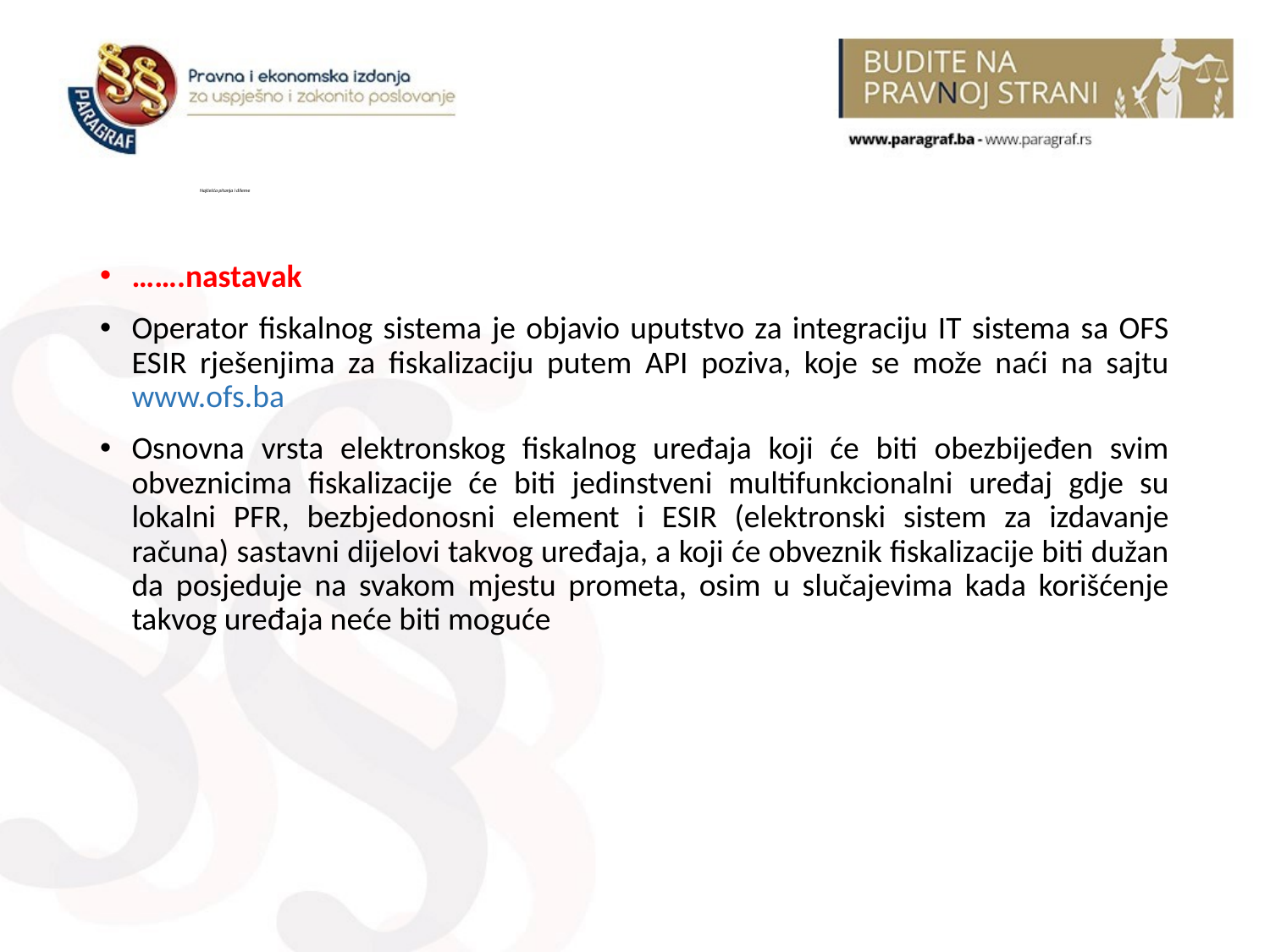

# Najčešća pitanja i dileme
…….nastavak
Operator fiskalnog sistema je objavio uputstvo za integraciju IT sistema sa OFS ESIR rješenjima za fiskalizaciju putem API poziva, koje se može naći na sajtu www.ofs.ba
Osnovna vrsta elektronskog fiskalnog uređaja koji će biti obezbijeđen svim obveznicima fiskalizacije će biti jedinstveni multifunkcionalni uređaj gdje su lokalni PFR, bezbjedonosni element i ESIR (elektronski sistem za izdavanje računa) sastavni dijelovi takvog uređaja, a koji će obveznik fiskalizacije biti dužan da posjeduje na svakom mjestu prometa, osim u slučajevima kada korišćenje takvog uređaja neće biti moguće